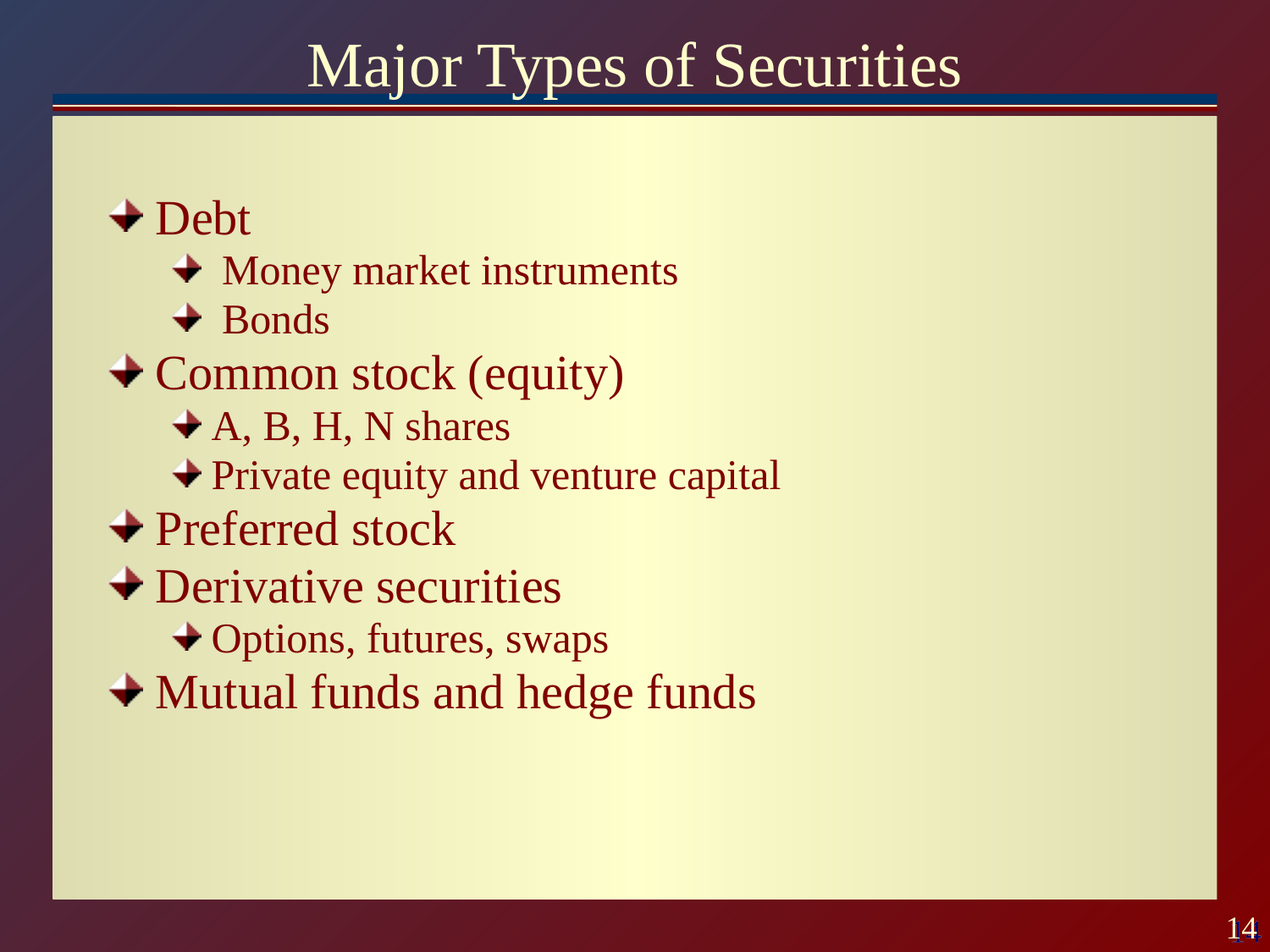

# Major Types of Securities
Debt
 Money market instruments
 Bonds
Common stock (equity)
A, B, H, N shares
Private equity and venture capital
Preferred stock
Derivative securities
Options, futures, swaps
Mutual funds and hedge funds